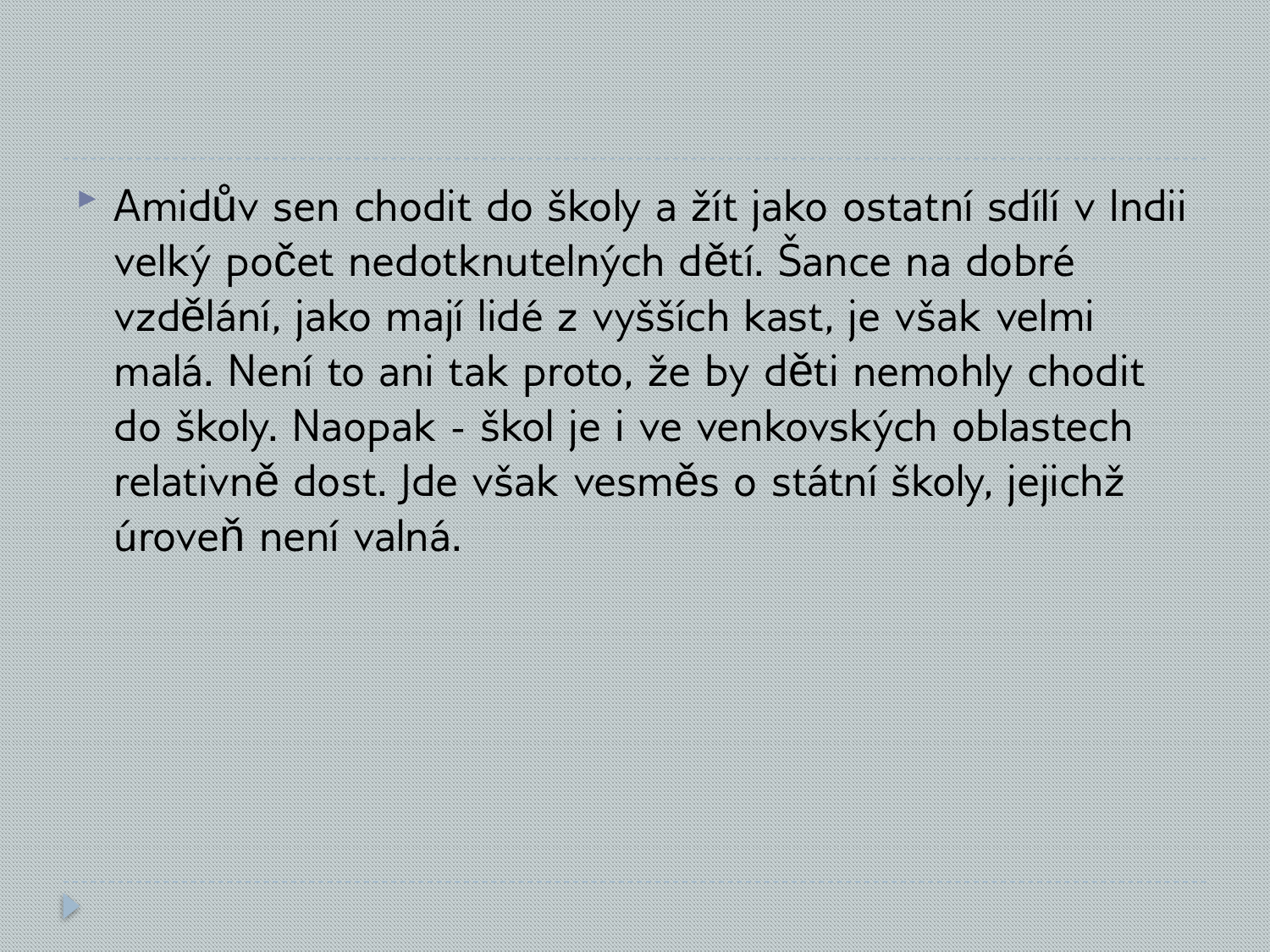

#
Amidův sen chodit do školy a žít jako ostatní sdílí v Indii velký počet nedotknutelných dětí. Šance na dobré vzdělání, jako mají lidé z vyšších kast, je však velmi malá. Není to ani tak proto, že by děti nemohly chodit do školy. Naopak - škol je i ve venkovských oblastech relativně dost. Jde však vesměs o státní školy, jejichž úroveň není valná.